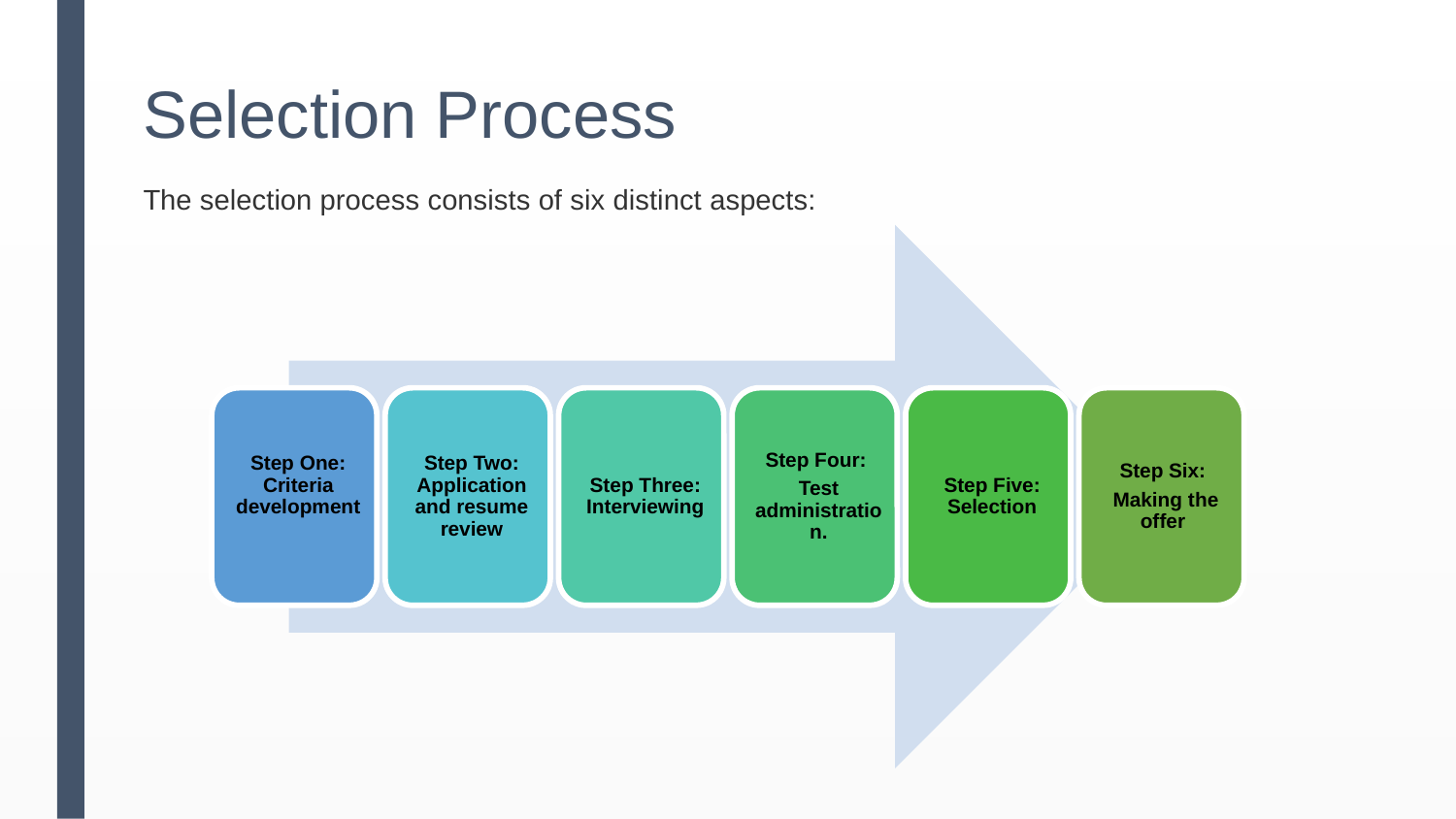

# Selection Process
The selection process consists of six distinct aspects:

Step One: Criteria development
Step Two: Application and resume review
Step Three: Interviewing
Step Four:
Test administration.
Step Five: Selection
Step Six:
Making the offer